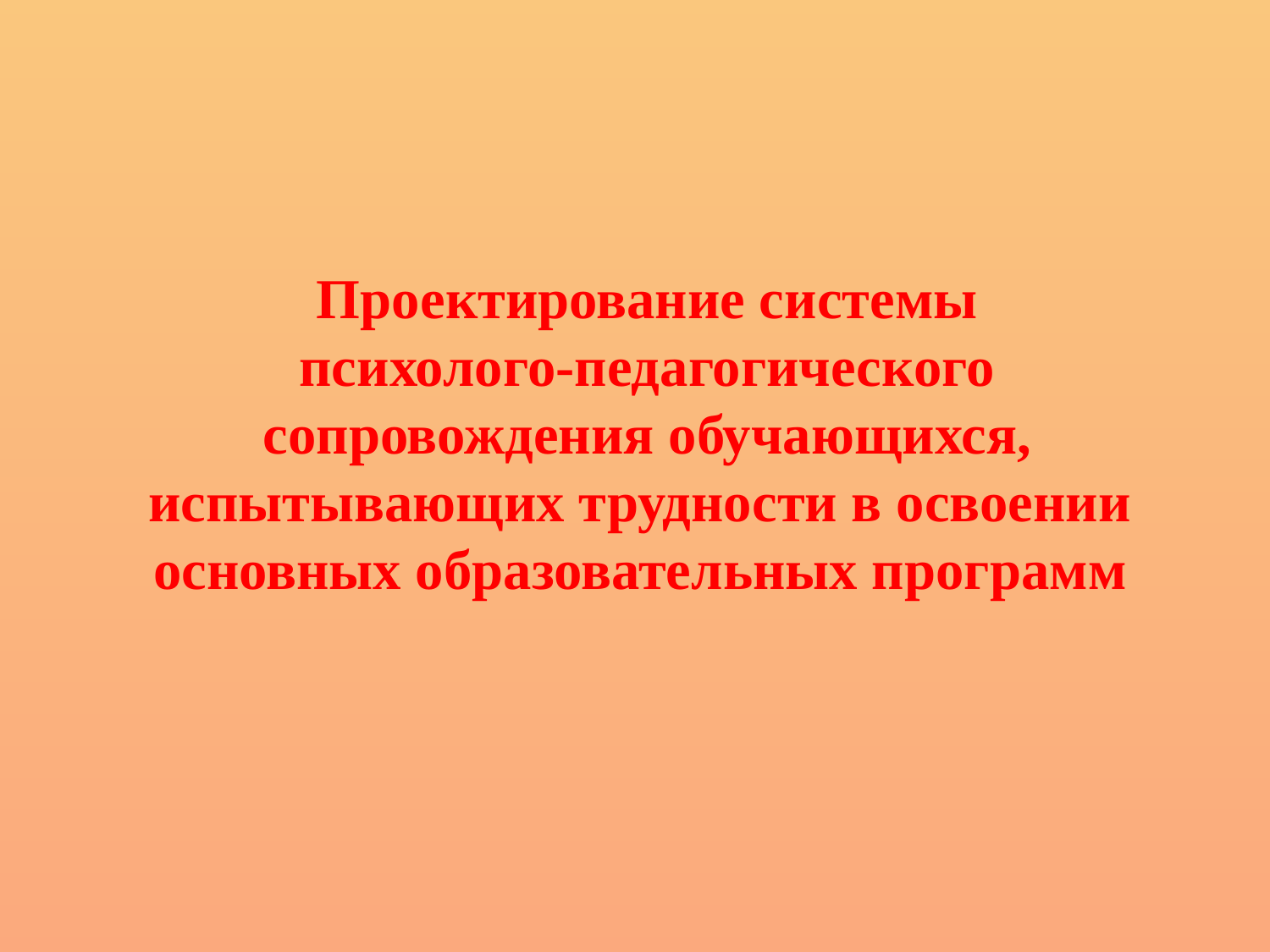

Проектирование системы
 психолого-педагогического
сопровождения обучающихся, испытывающих трудности в освоении
основных образовательных программ